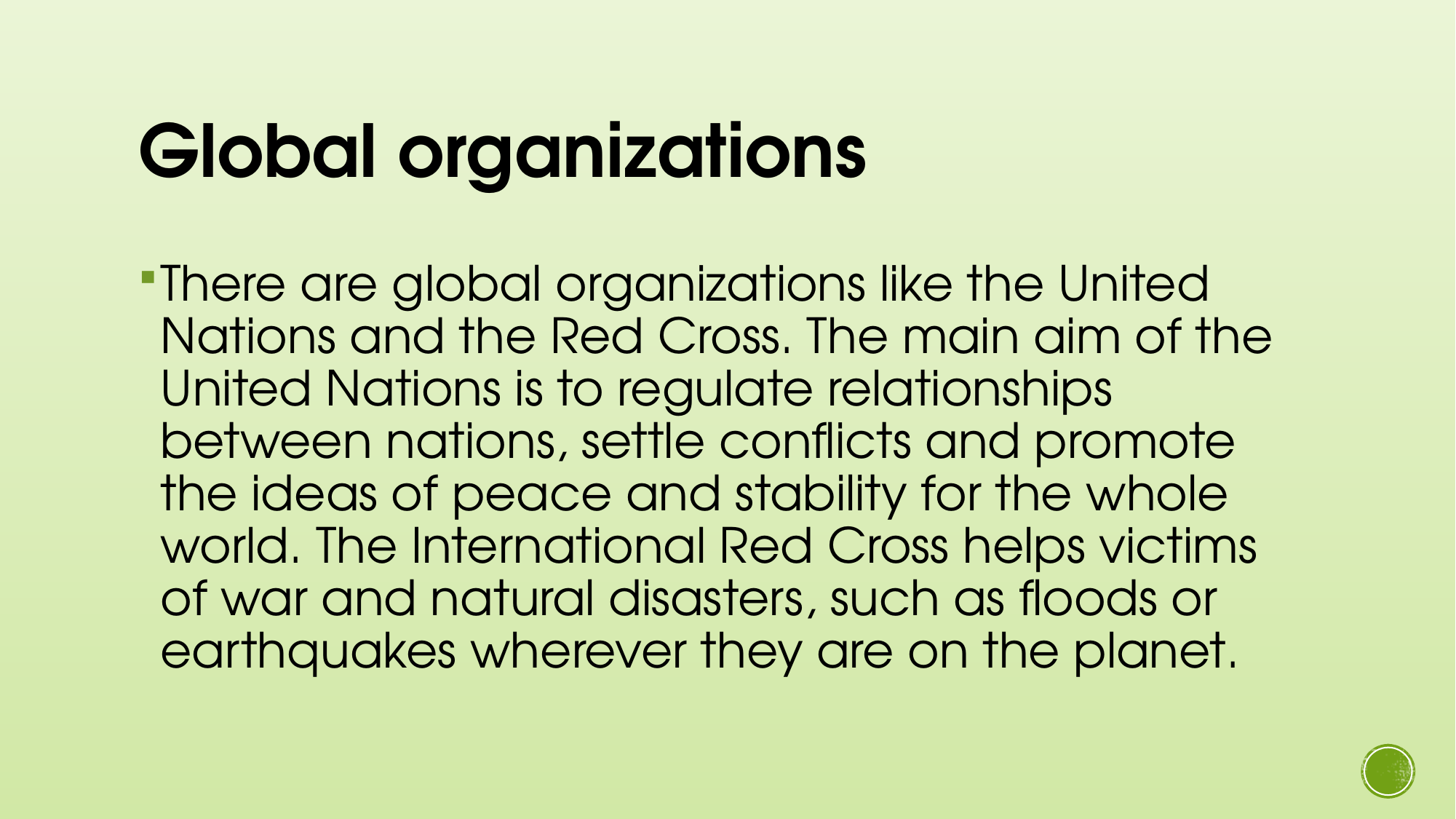

# Global organizations
There are global organizations like the United Nations and the Red Cross. The main aim of the United Nations is to regulate relationships between nations, settle conflicts and promote the ideas of peace and stability for the whole world. The International Red Cross helps victims of war and natural disasters, such as floods or earthquakes wherever they are on the planet.